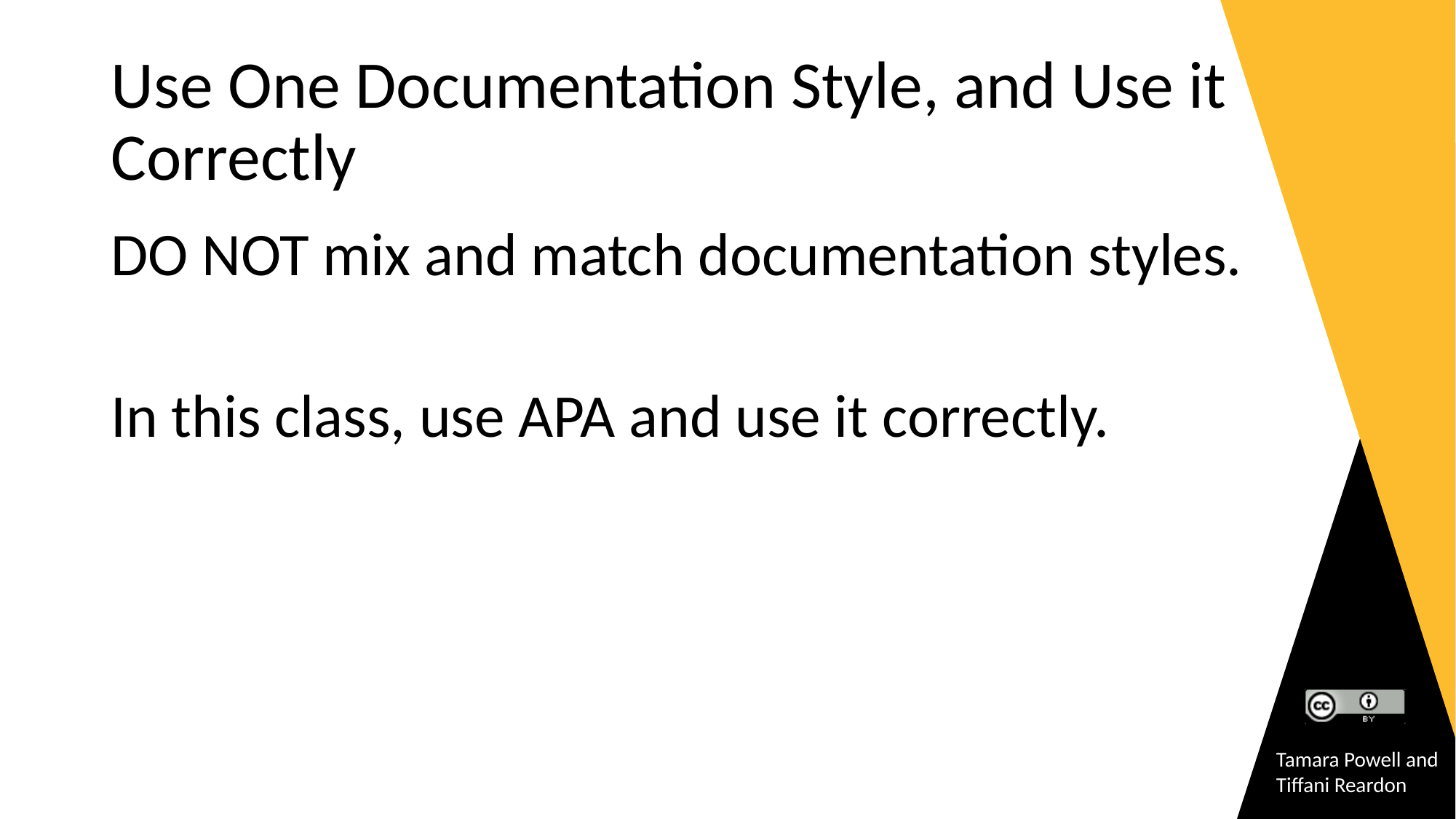

# Use One Documentation Style, and Use it Correctly
DO NOT mix and match documentation styles.

In this class, use APA and use it correctly.